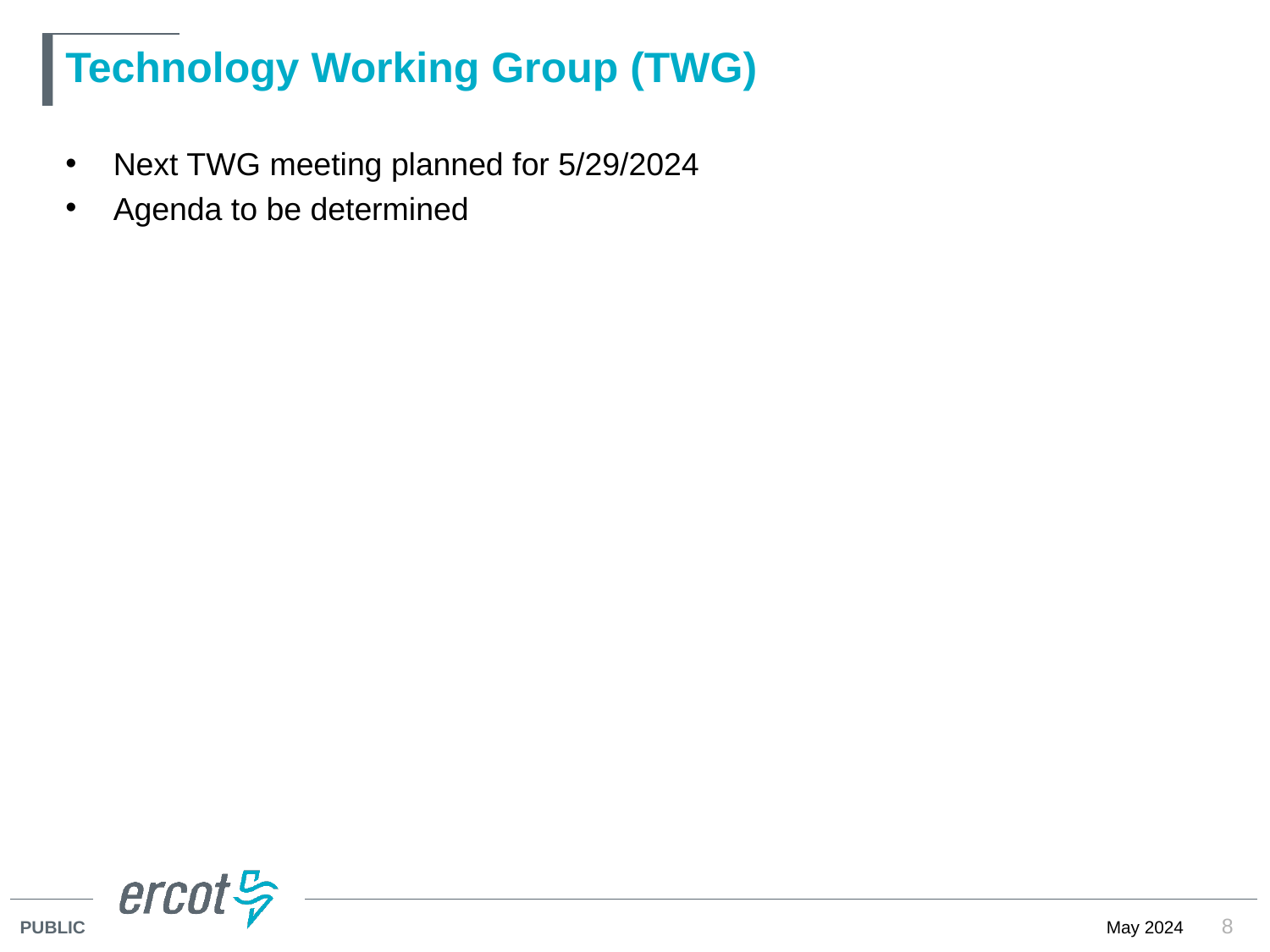

# Technology Working Group (TWG)
Next TWG meeting planned for 5/29/2024
Agenda to be determined

8